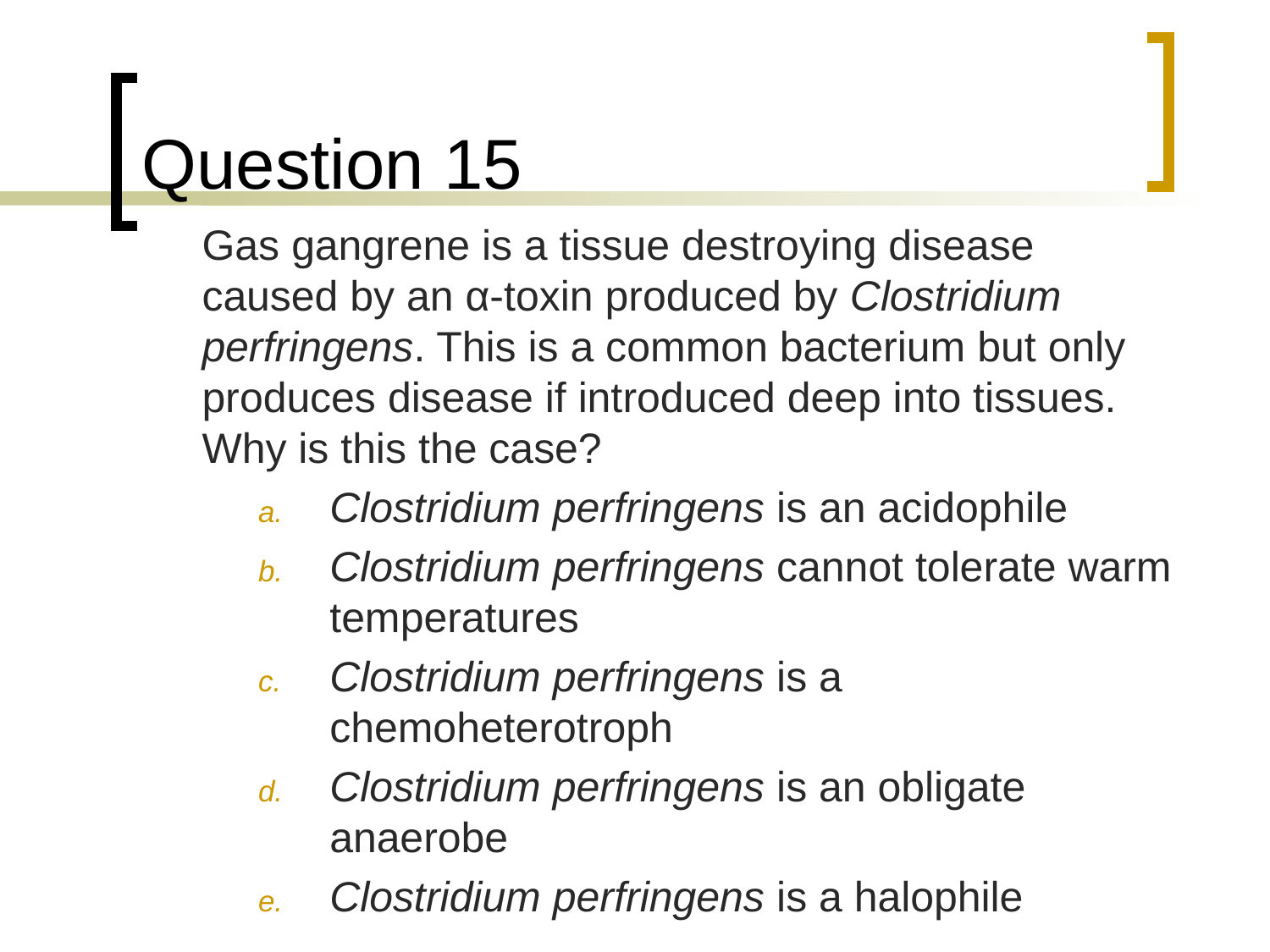

# Question 15
	Gas gangrene is a tissue destroying disease caused by an α-toxin produced by Clostridium perfringens. This is a common bacterium but only produces disease if introduced deep into tissues. Why is this the case?
Clostridium perfringens is an acidophile
Clostridium perfringens cannot tolerate warm temperatures
Clostridium perfringens is a chemoheterotroph
Clostridium perfringens is an obligate anaerobe
Clostridium perfringens is a halophile